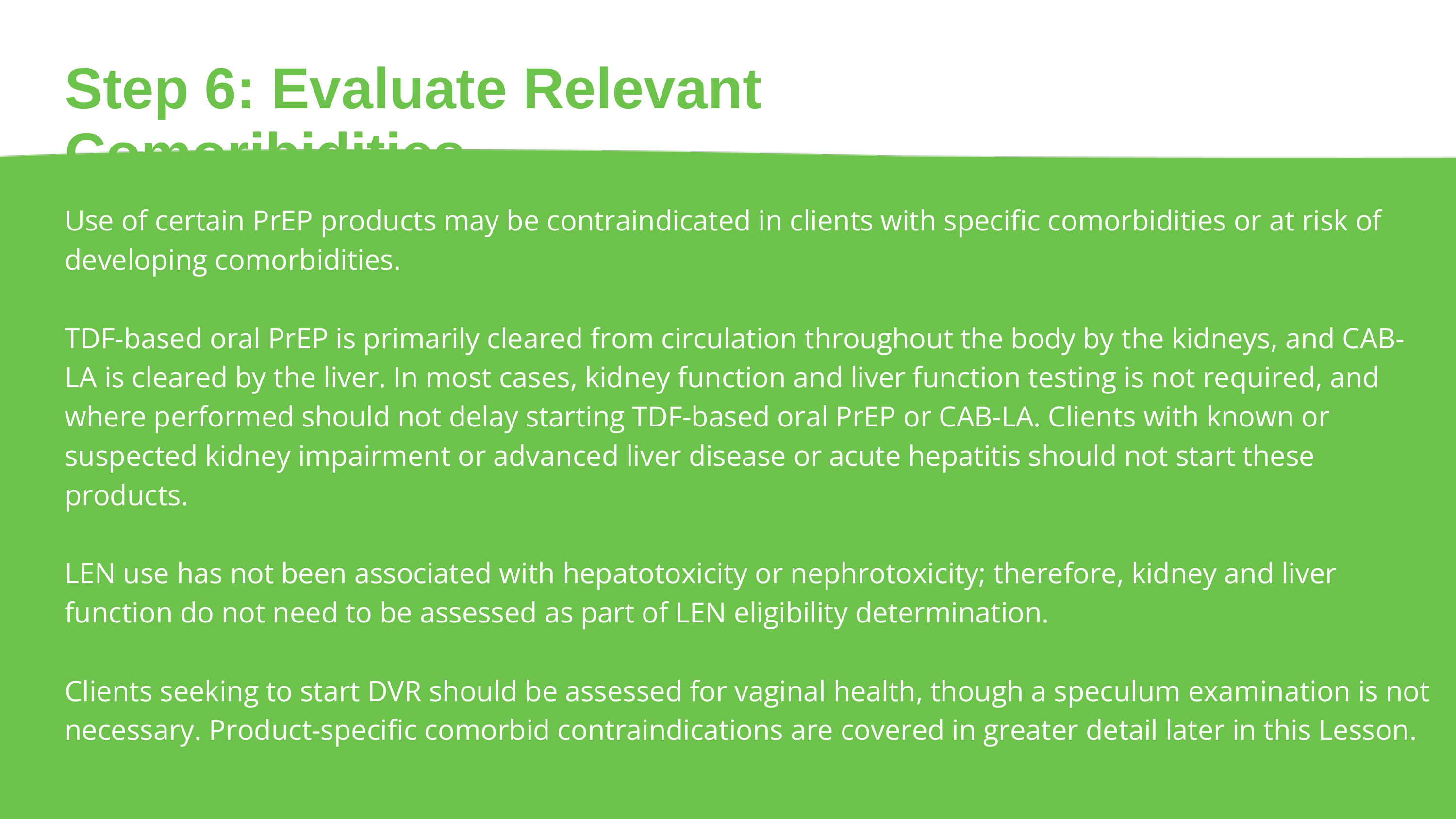

Step 6: Evaluate Relevant Comoribidities

Use of certain PrEP products may be contraindicated in clients with specific comorbidities or at risk of developing comorbidities.

TDF-based oral PrEP is primarily cleared from circulation throughout the body by the kidneys, and CAB-LA is cleared by the liver. In most cases, kidney function and liver function testing is not required, and where performed should not delay starting TDF-based oral PrEP or CAB-LA. Clients with known or suspected kidney impairment or advanced liver disease or acute hepatitis should not start these products.

LEN use has not been associated with hepatotoxicity or nephrotoxicity; therefore, kidney and liver function do not need to be assessed as part of LEN eligibility determination.

Clients seeking to start DVR should be assessed for vaginal health, though a speculum examination is not necessary. Product-specific comorbid contraindications are covered in greater detail later in this Lesson.